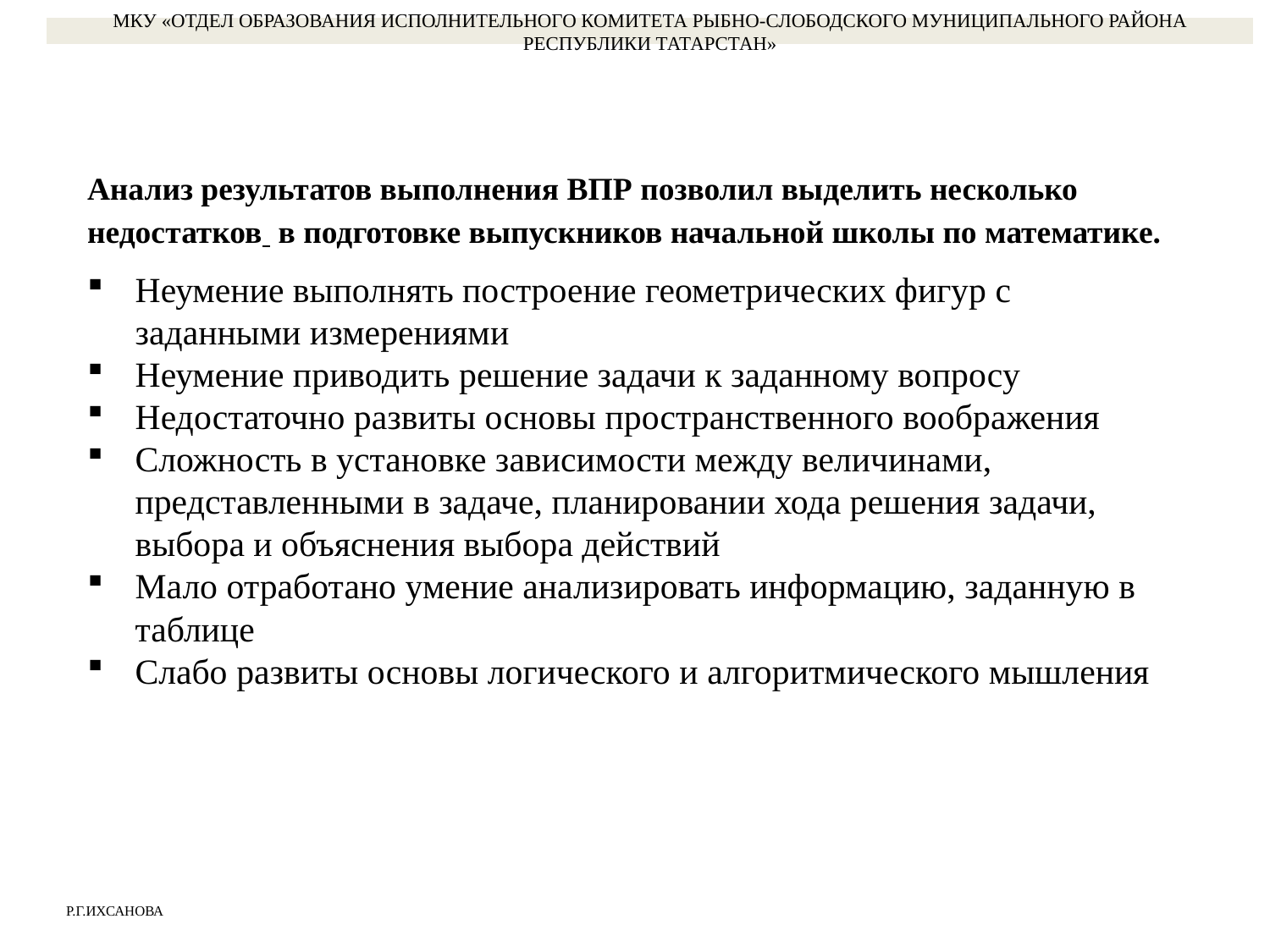

МКУ «ОТДЕЛ ОБРАЗОВАНИЯ ИСПОЛНИТЕЛЬНОГО КОМИТЕТА РЫБНО-СЛОБОДСКОГО МУНИЦИПАЛЬНОГО РАЙОНА РЕСПУБЛИКИ ТАТАРСТАН»
Анализ результатов выполнения ВПР позволил выделить несколько недостатков  в подготовке выпускников начальной школы по математике.
Неумение выполнять построение геометрических фигур с заданными измерениями
Неумение приводить решение задачи к заданному вопросу
Недостаточно развиты основы пространственного воображения
Сложность в установке зависимости между величинами, представленными в задаче, планировании хода решения задачи, выбора и объяснения выбора действий
Мало отработано умение анализировать информацию, заданную в таблице
Слабо развиты основы логического и алгоритмического мышления
Р.Г.ИХСАНОВА